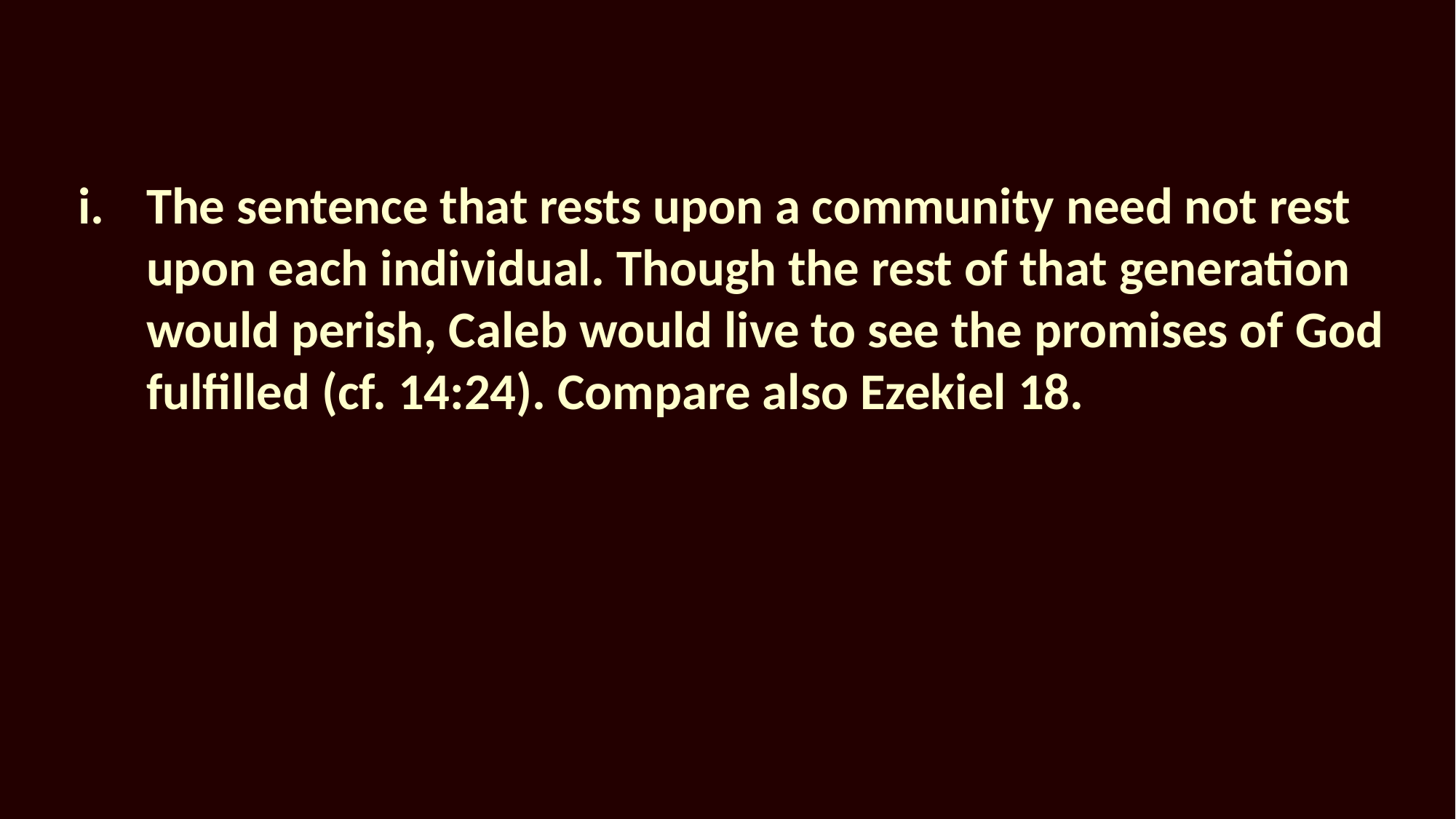

The sentence that rests upon a community need not rest upon each individual. Though the rest of that generation would perish, Caleb would live to see the promises of God fulfilled (cf. 14:24). Compare also Ezekiel 18.